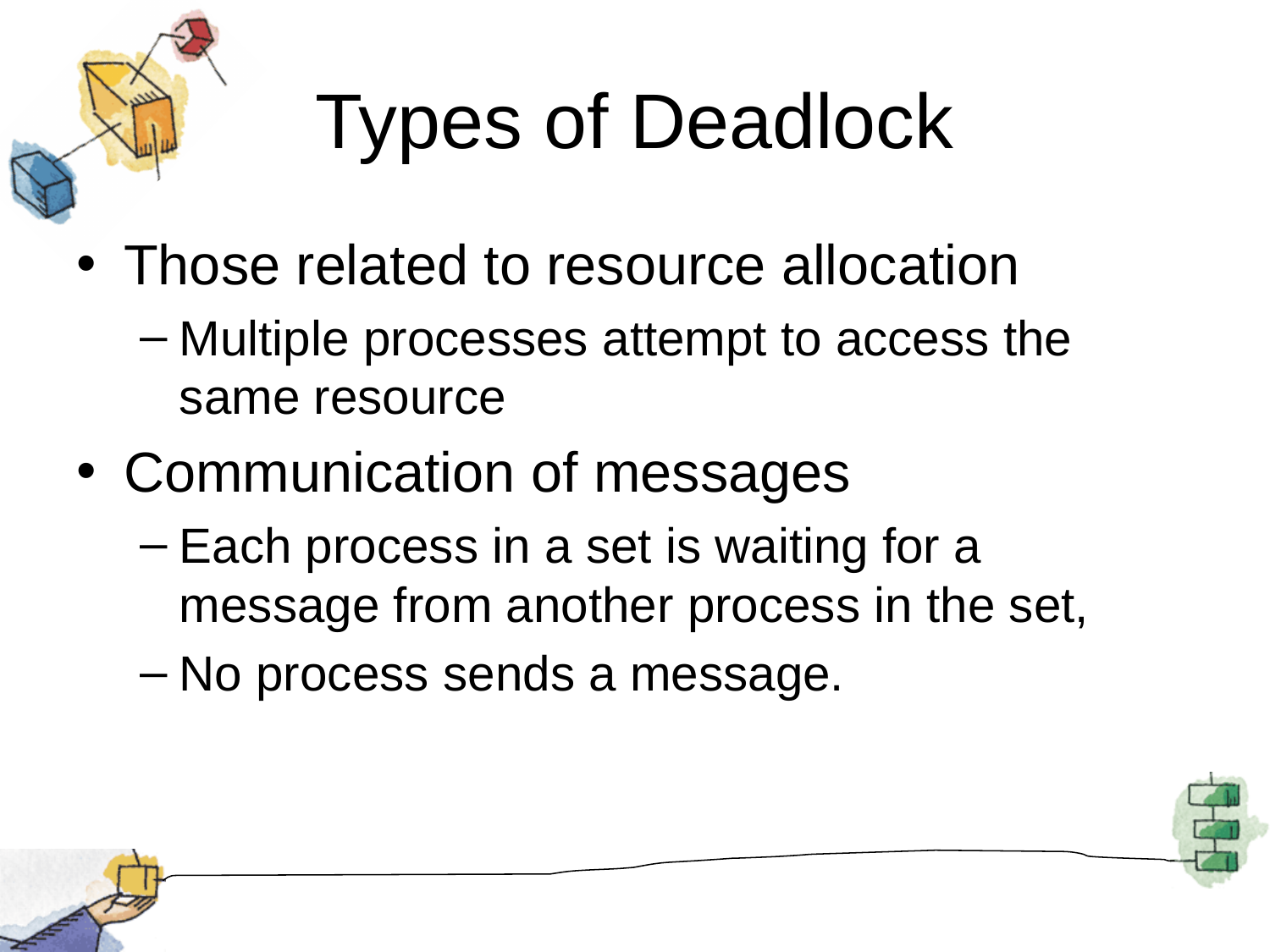

# Types of Deadlock
Those related to resource allocation
Multiple processes attempt to access the same resource
Communication of messages
Each process in a set is waiting for a message from another process in the set,
No process sends a message.